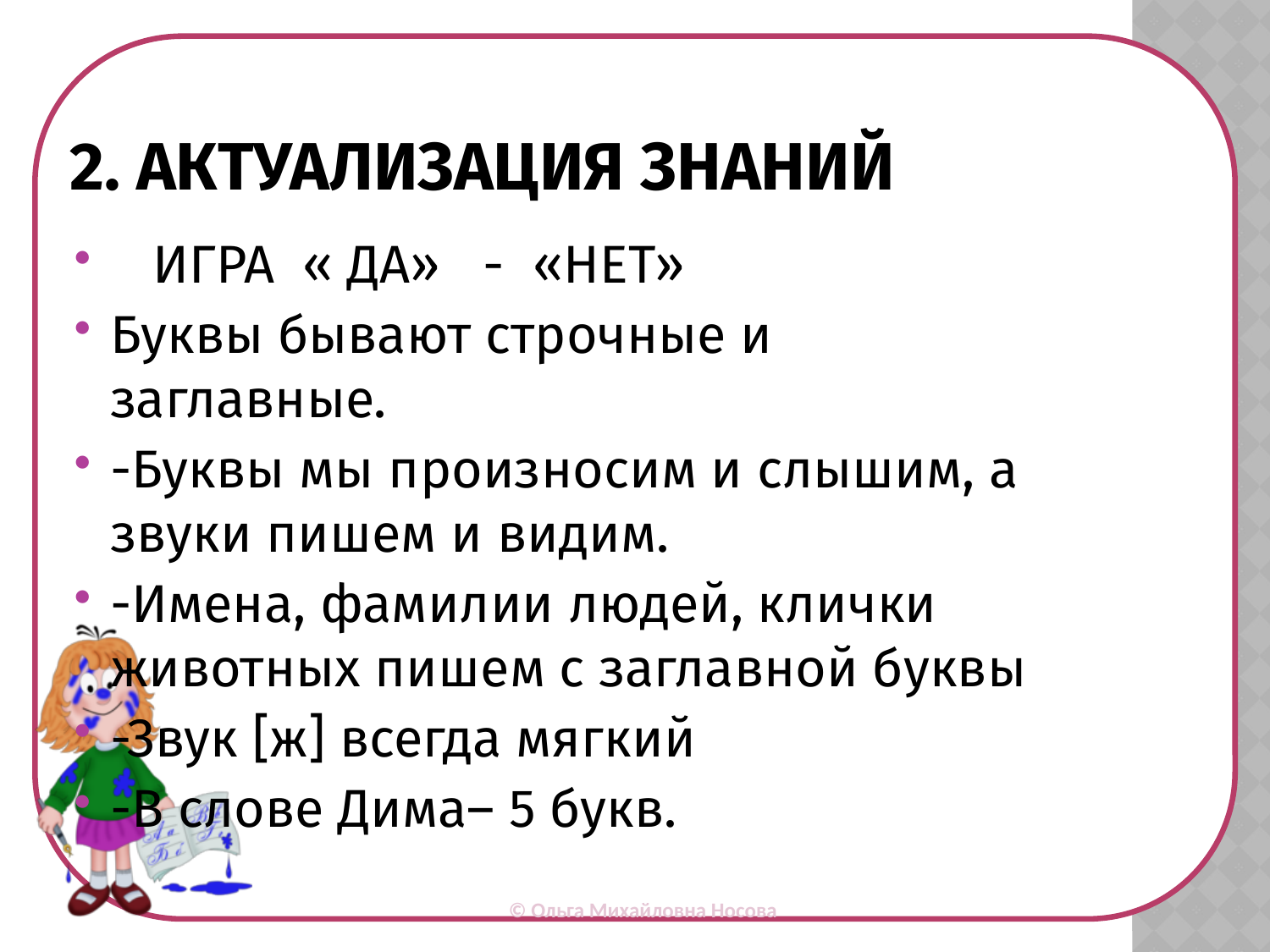

# 2. АКТУАЛИЗАЦИЯ ЗНАНИЙ
   ИГРА  « ДА»   -  «НЕТ»
Буквы бывают строчные и заглавные.
-Буквы мы произносим и слышим, а звуки пишем и видим.
-Имена, фамилии людей, клички животных пишем с заглавной буквы
-Звук [ж] всегда мягкий
-В слове Дима– 5 букв.